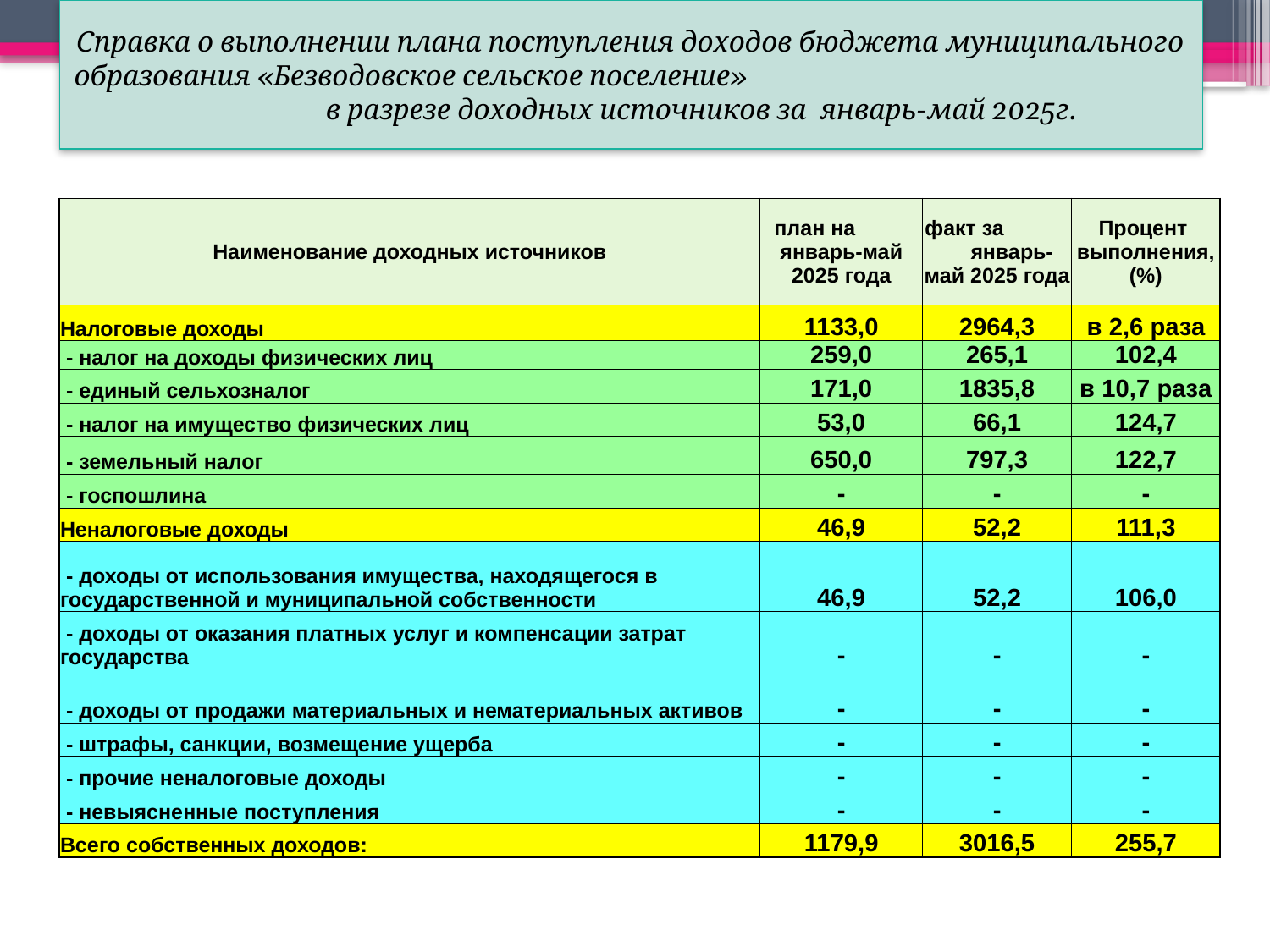

# Справка о выполнении плана поступления доходов бюджета муниципального образования «Безводовское сельское поселение»                                                                                       в разрезе доходных источников за  январь-май 2025г.
| Наименование доходных источников | план на январь-май 2025 года | факт за январь-май 2025 года | Процент выполнения, (%) |
| --- | --- | --- | --- |
| Налоговые доходы | 1133,0 | 2964,3 | в 2,6 раза |
| - налог на доходы физических лиц | 259,0 | 265,1 | 102,4 |
| - единый сельхозналог | 171,0 | 1835,8 | в 10,7 раза |
| - налог на имущество физических лиц | 53,0 | 66,1 | 124,7 |
| - земельный налог | 650,0 | 797,3 | 122,7 |
| - госпошлина | - | - | - |
| Неналоговые доходы | 46,9 | 52,2 | 111,3 |
| - доходы от использования имущества, находящегося в государственной и муниципальной собственности | 46,9 | 52,2 | 106,0 |
| - доходы от оказания платных услуг и компенсации затрат государства | - | - | - |
| - доходы от продажи материальных и нематериальных активов | - | - | - |
| - штрафы, санкции, возмещение ущерба | - | - | - |
| - прочие неналоговые доходы | - | - | - |
| - невыясненные поступления | - | - | - |
| Всего собственных доходов: | 1179,9 | 3016,5 | 255,7 |